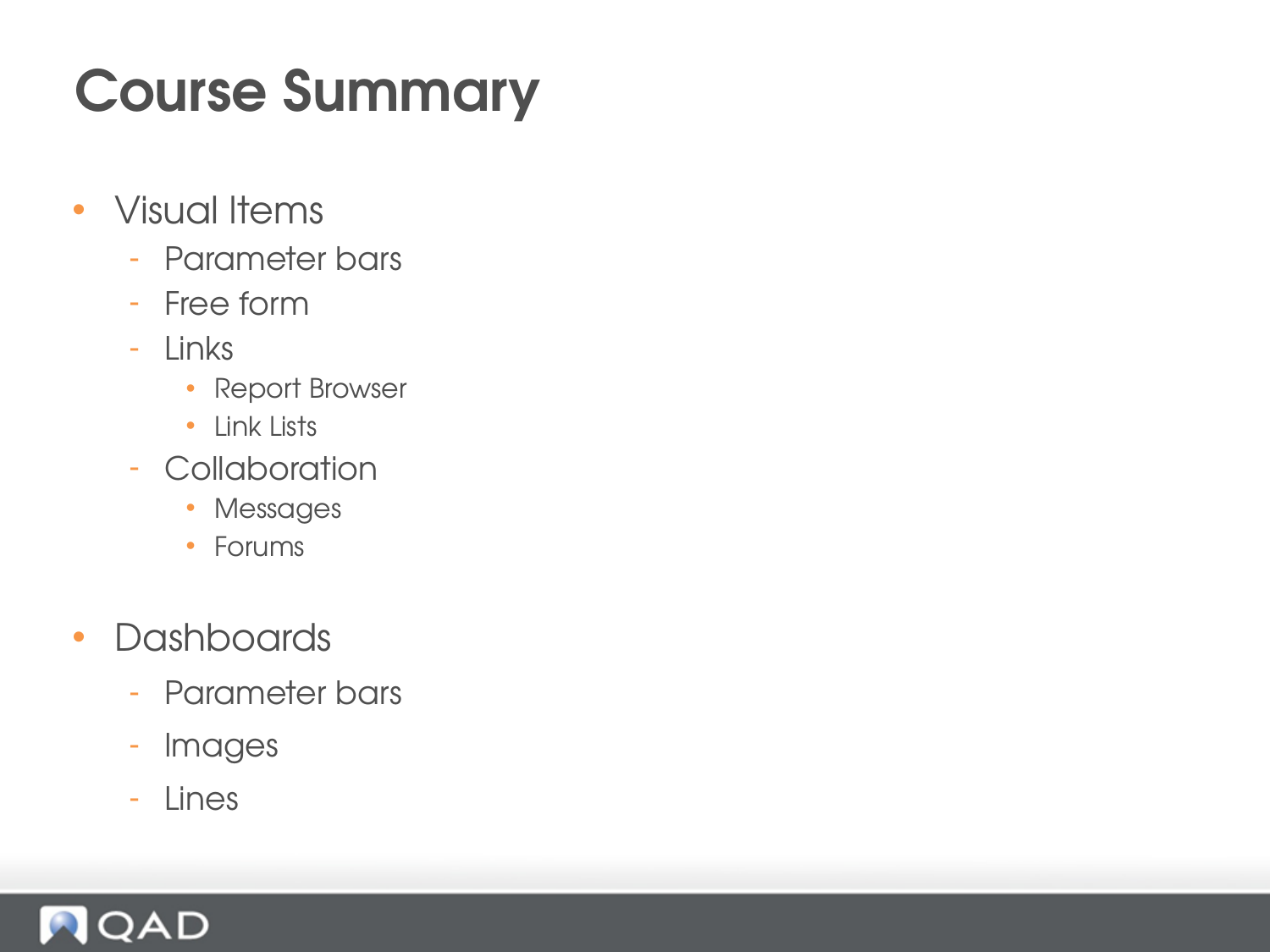

# Course Summary
Visual Items
Parameter bars
Free form
Links
Report Browser
Link Lists
Collaboration
Messages
Forums
Dashboards
Parameter bars
Images
Lines